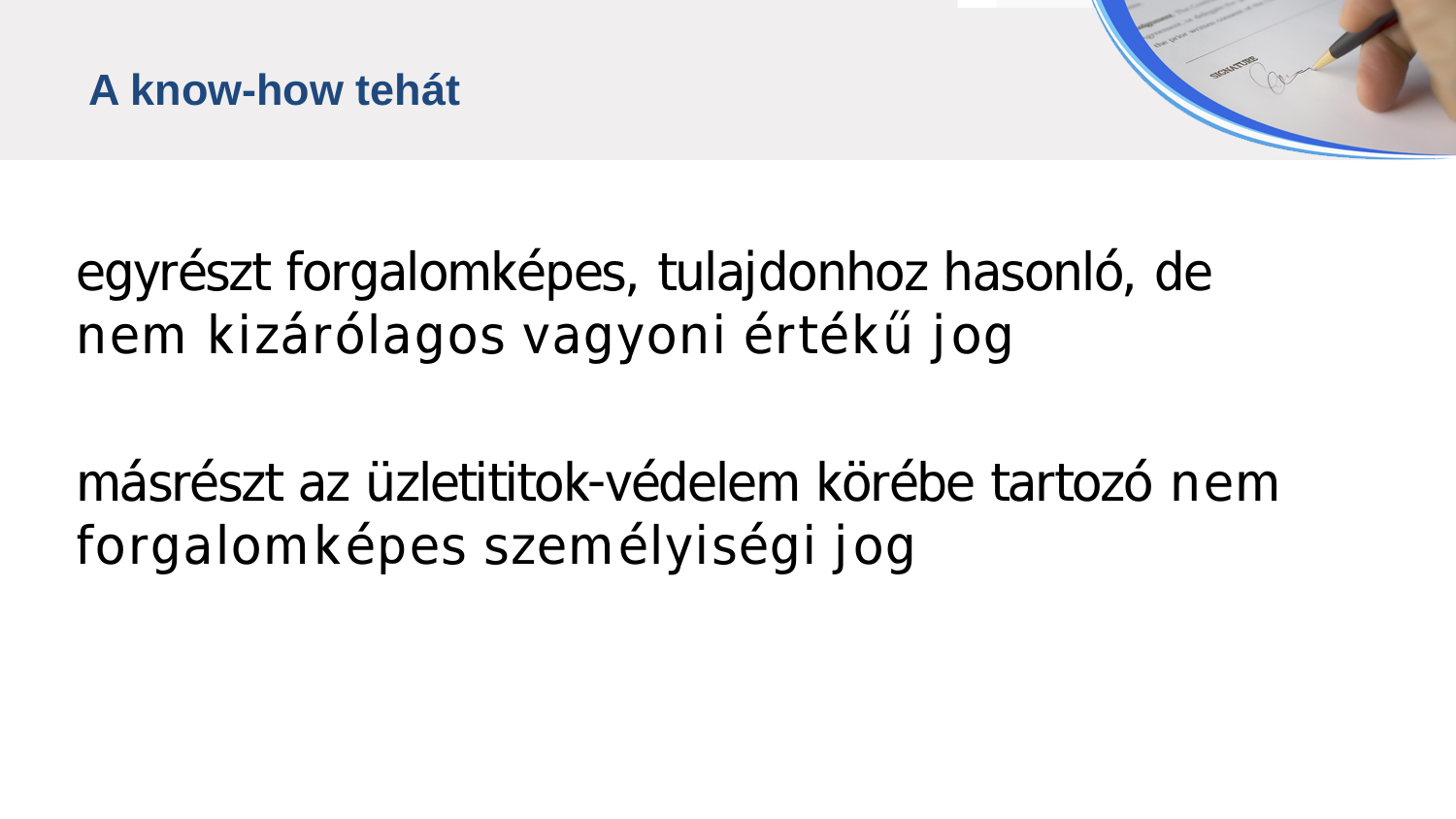

A know-how tehát

egyrészt forgalomképes, tulajdonhoz hasonló, de
nem kizárólagos vagyoni értékű jog

másrészt az üzletititok-védelem körébe tartozó nem
forgalomképes személyiségi jog